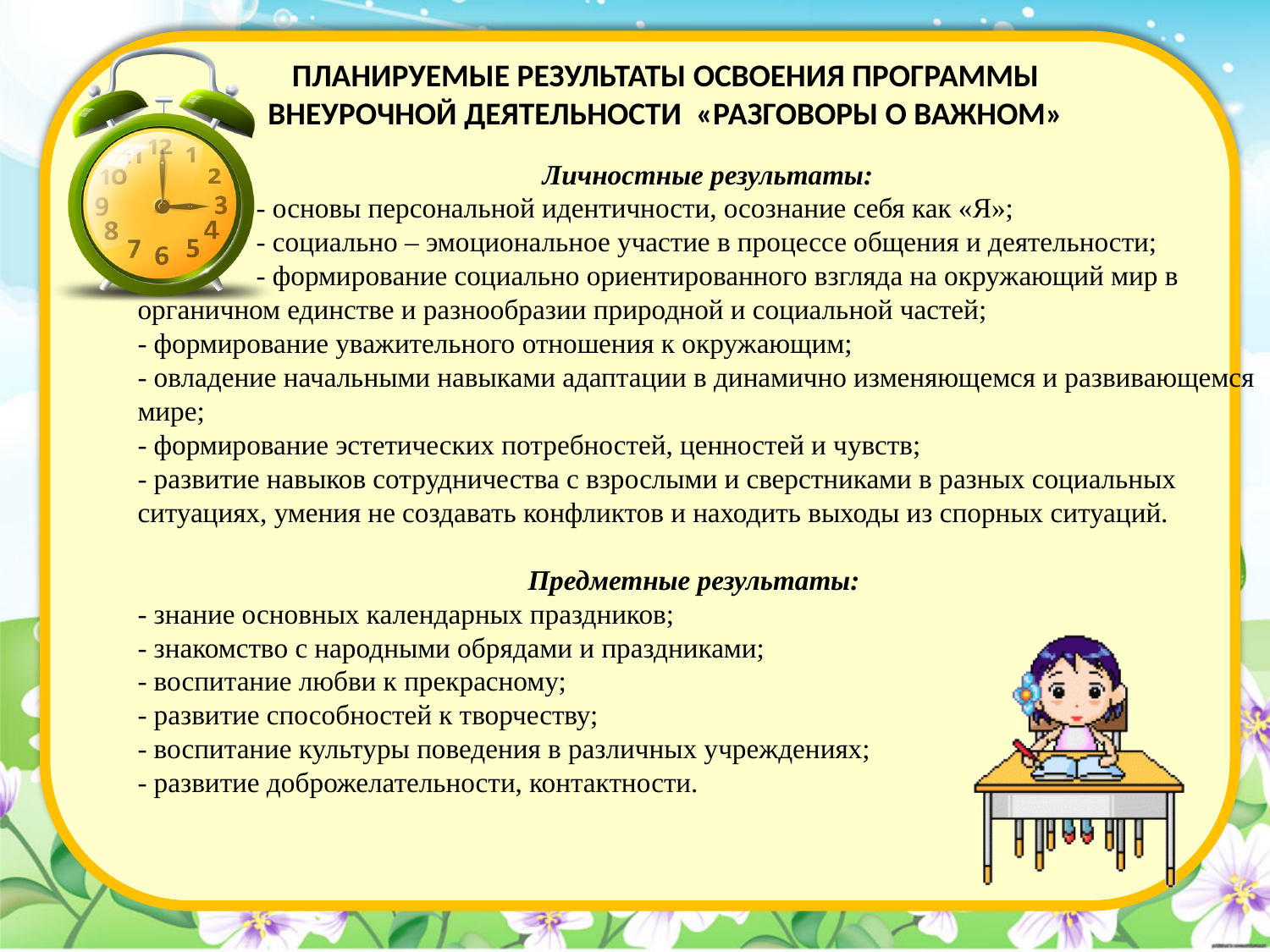

ПЛАНИРУЕМЫЕ РЕЗУЛЬТАТЫ ОСВОЕНИЯ ПРОГРАММЫ ВНЕУРОЧНОЙ ДЕЯТЕЛЬНОСТИ  «РАЗГОВОРЫ О ВАЖНОМ»

   Личностные результаты:
                 - основы персональной идентичности, осознание себя как «Я»;
                 - социально – эмоциональное участие в процессе общения и деятельности;
                 - формирование социально ориентированного взгляда на окружающий мир в органичном единстве и разнообразии природной и социальной частей;
- формирование уважительного отношения к окружающим;
- овладение начальными навыками адаптации в динамично изменяющемся и развивающемся мире;
- формирование эстетических потребностей, ценностей и чувств;
- развитие навыков сотрудничества с взрослыми и сверстниками в разных социальных ситуациях, умения не создавать конфликтов и находить выходы из спорных ситуаций.

Предметные результаты:
- знание основных календарных праздников;
- знакомство с народными обрядами и праздниками;
- воспитание любви к прекрасному;
- развитие способностей к творчеству;
- воспитание культуры поведения в различных учреждениях;
- развитие доброжелательности, контактности.